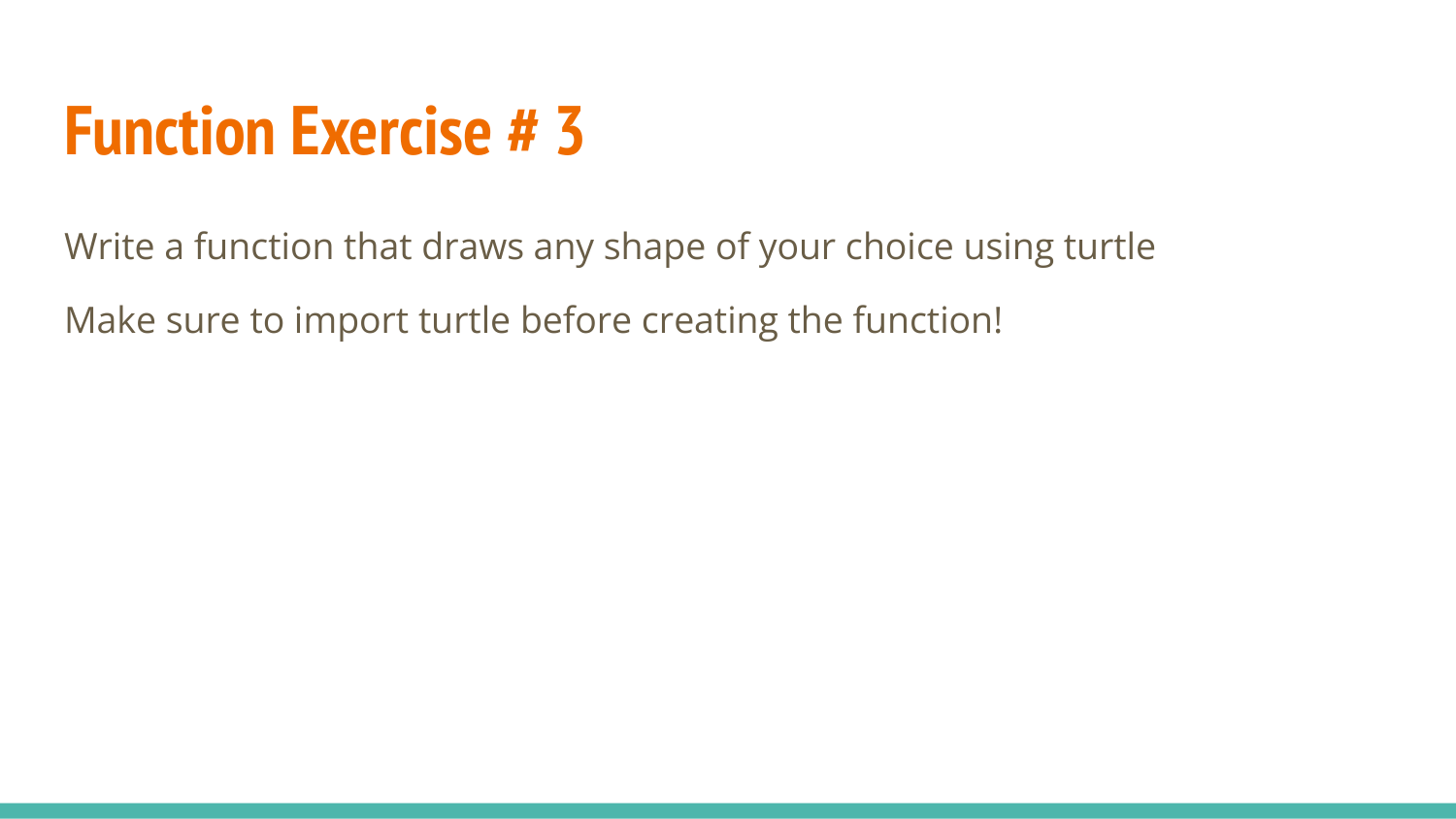

# Function Exercise # 3
Write a function that draws any shape of your choice using turtle
Make sure to import turtle before creating the function!